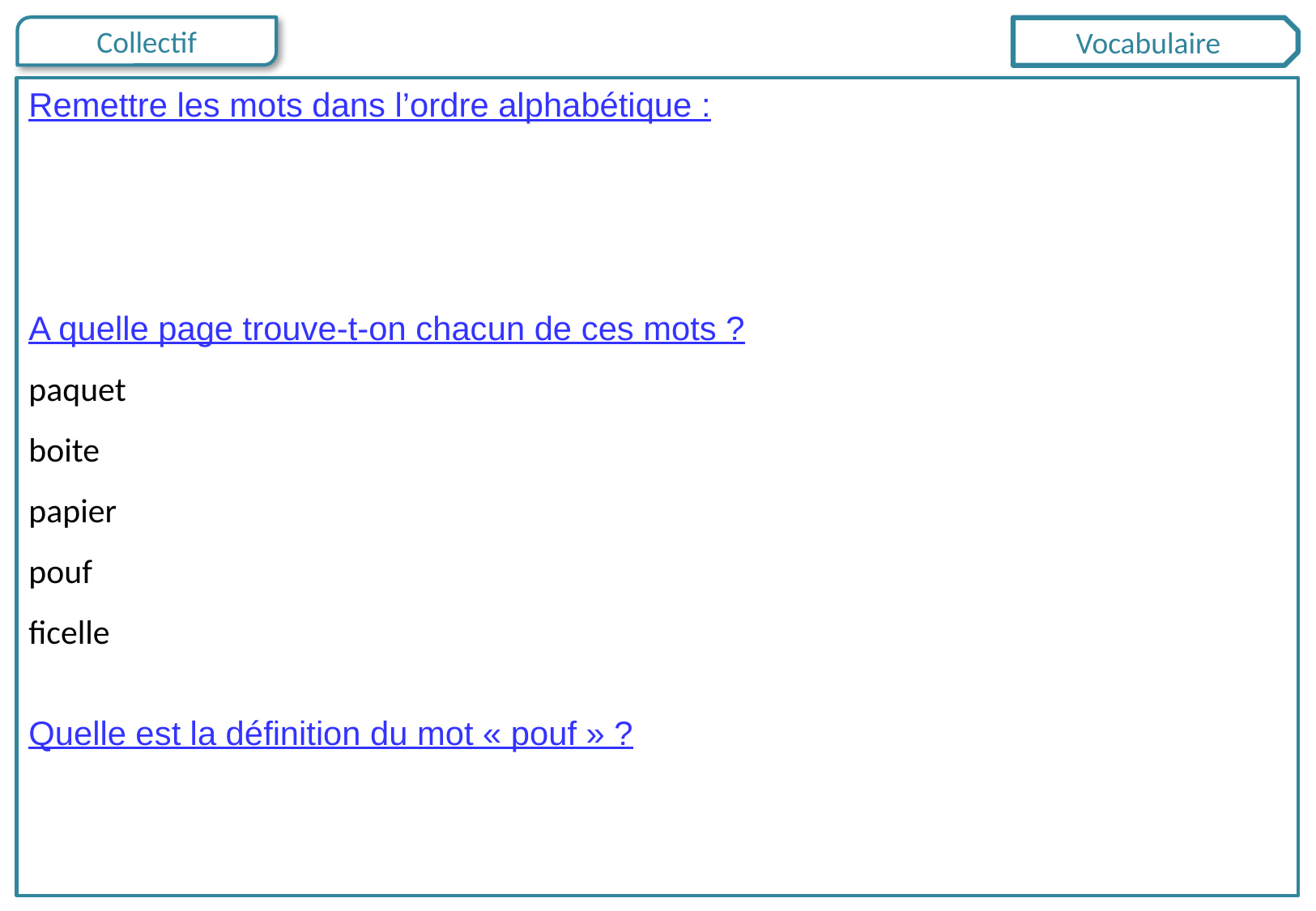

Vocabulaire
Remettre les mots dans l’ordre alphabétique :

A quelle page trouve-t-on chacun de ces mots ?
paquet
boite
papier
pouf
ficelle

Quelle est la définition du mot « pouf » ?